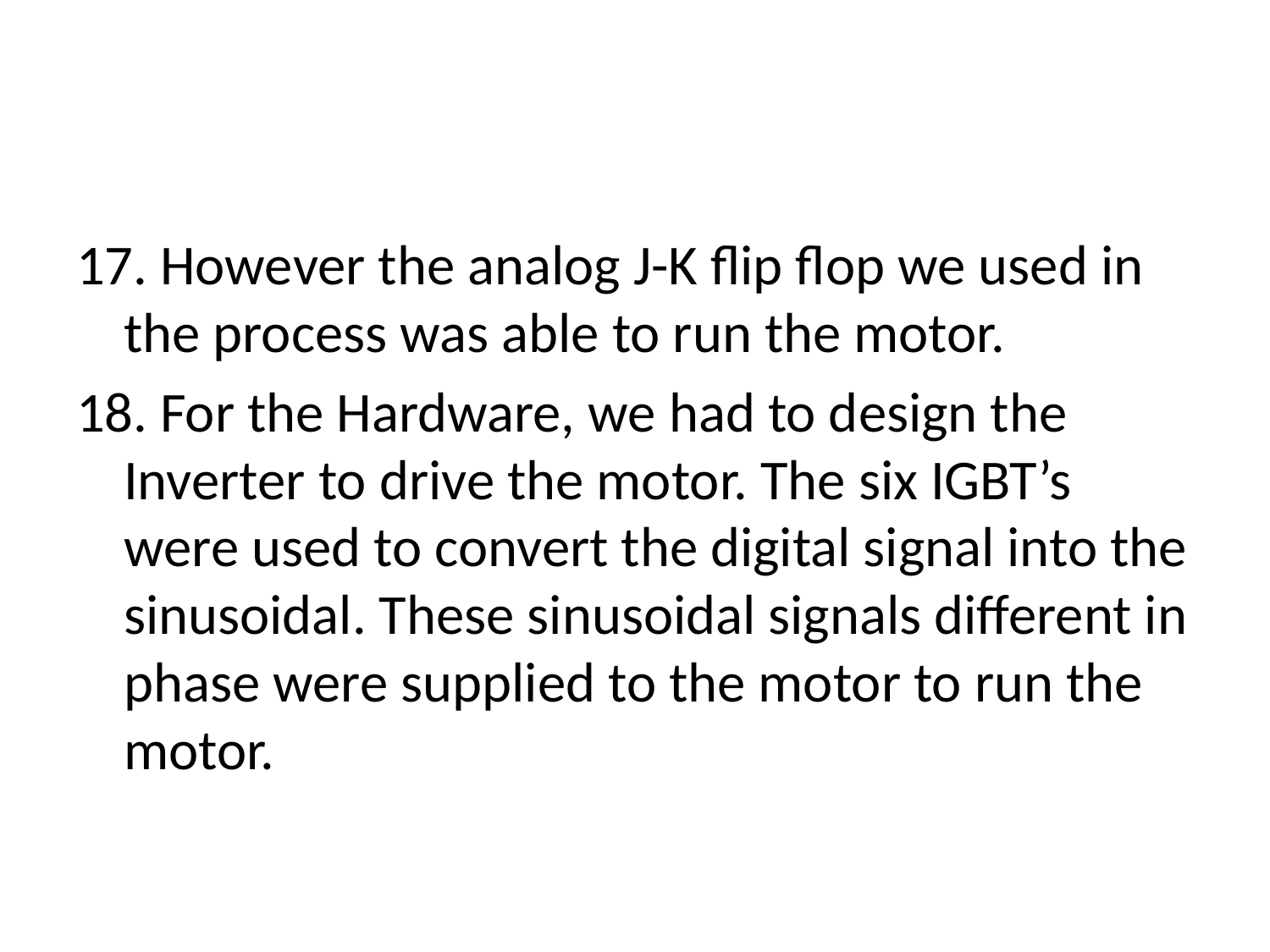

17. However the analog J-K flip flop we used in the process was able to run the motor.
18. For the Hardware, we had to design the Inverter to drive the motor. The six IGBT’s were used to convert the digital signal into the sinusoidal. These sinusoidal signals different in phase were supplied to the motor to run the motor.